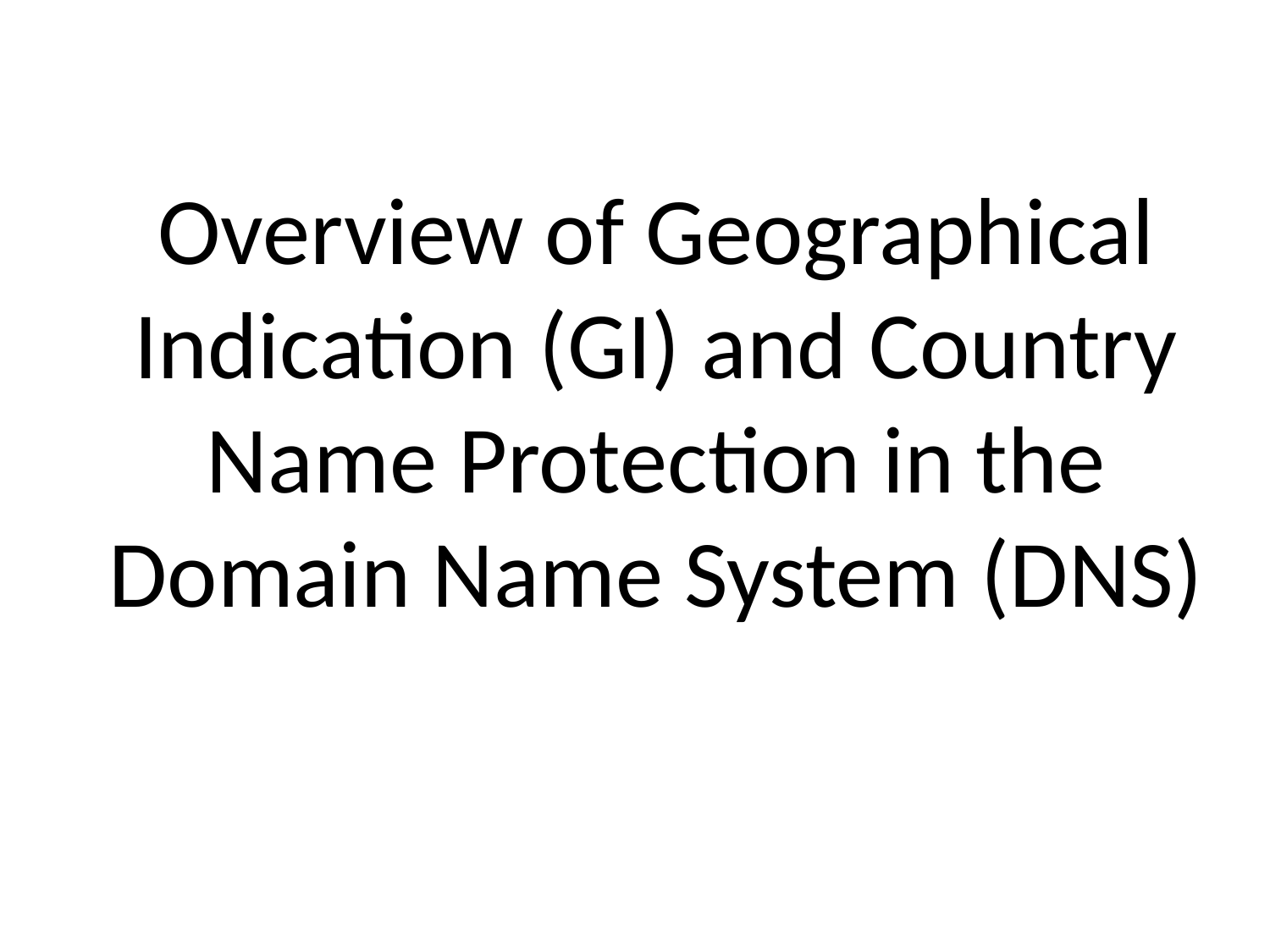

# Overview of Geographical Indication (GI) and Country Name Protection in the Domain Name System (DNS)